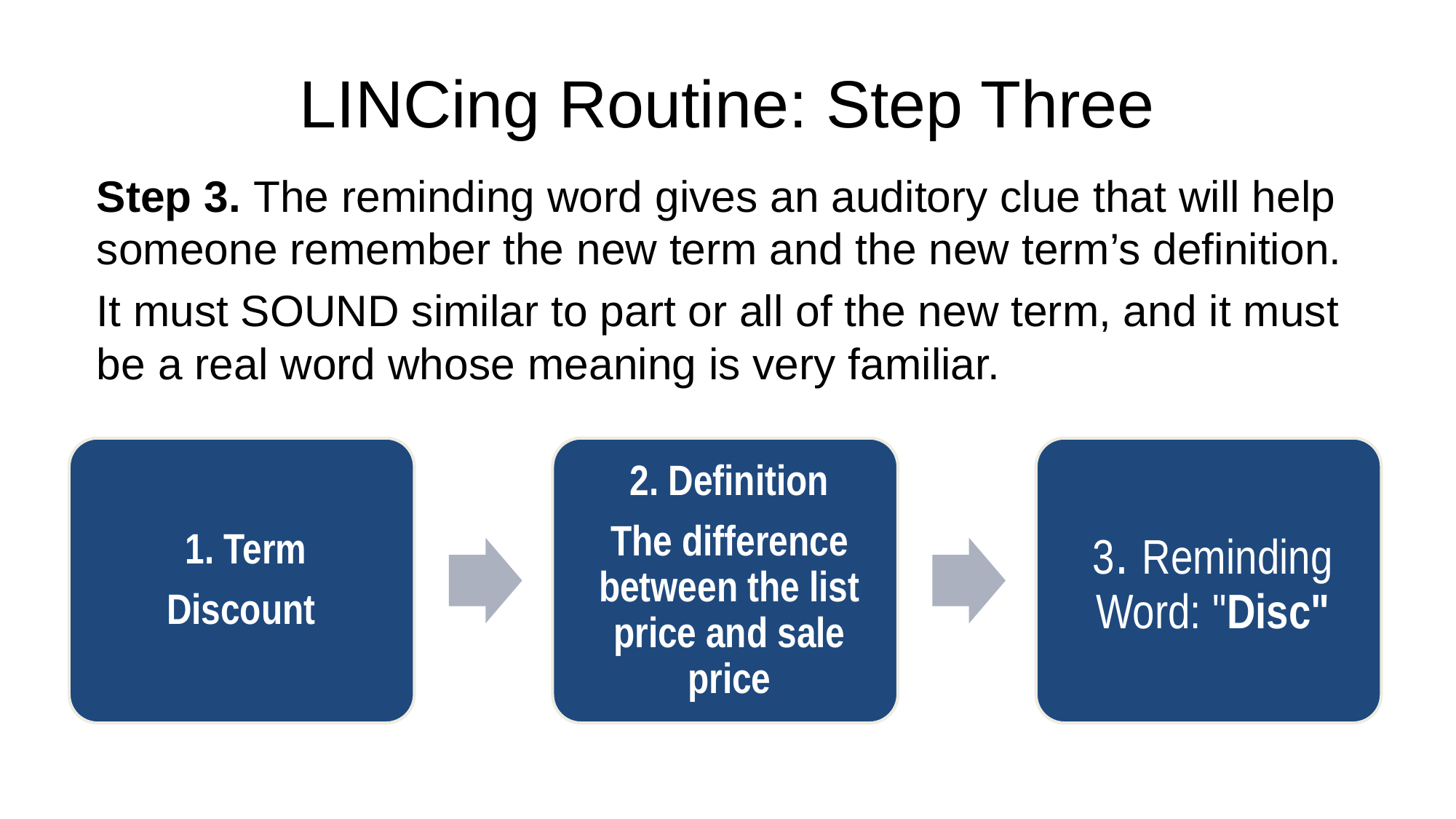

# LINCing Routine: Step Three
Step 3. The reminding word gives an auditory clue that will help someone remember the new term and the new term’s definition.
It must SOUND similar to part or all of the new term, and it must be a real word whose meaning is very familiar.
1. Term
Discount

2. Definition
The difference between the list price and sale price

3. Reminding Word: "Disc"